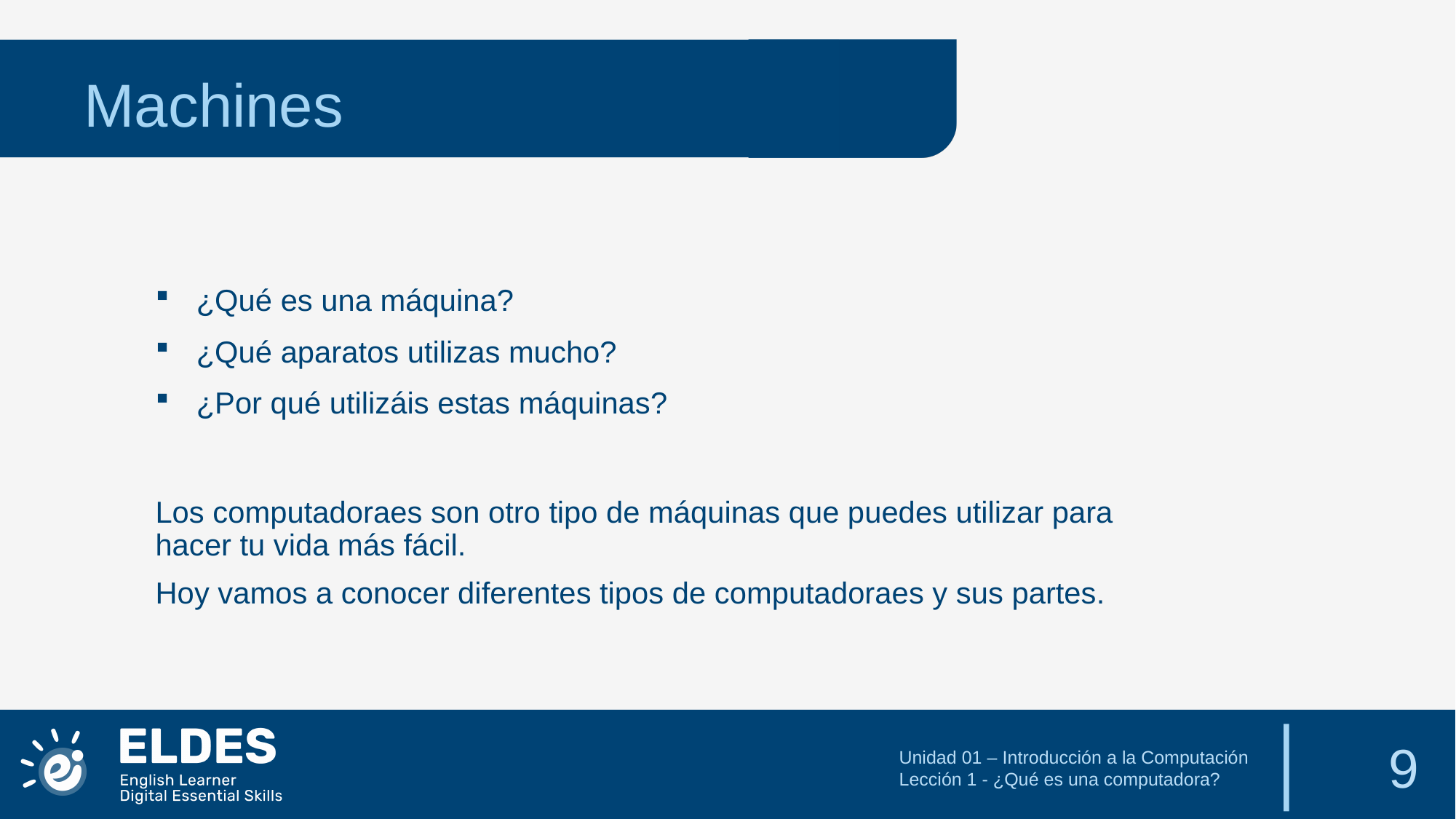

Machines
¿Qué es una máquina?
¿Qué aparatos utilizas mucho?
¿Por qué utilizáis estas máquinas?
Los computadoraes son otro tipo de máquinas que puedes utilizar para hacer tu vida más fácil.
Hoy vamos a conocer diferentes tipos de computadoraes y sus partes.
9
Unidad 01 – Introducción a la Computación
Lección 1 - ¿Qué es una computadora?